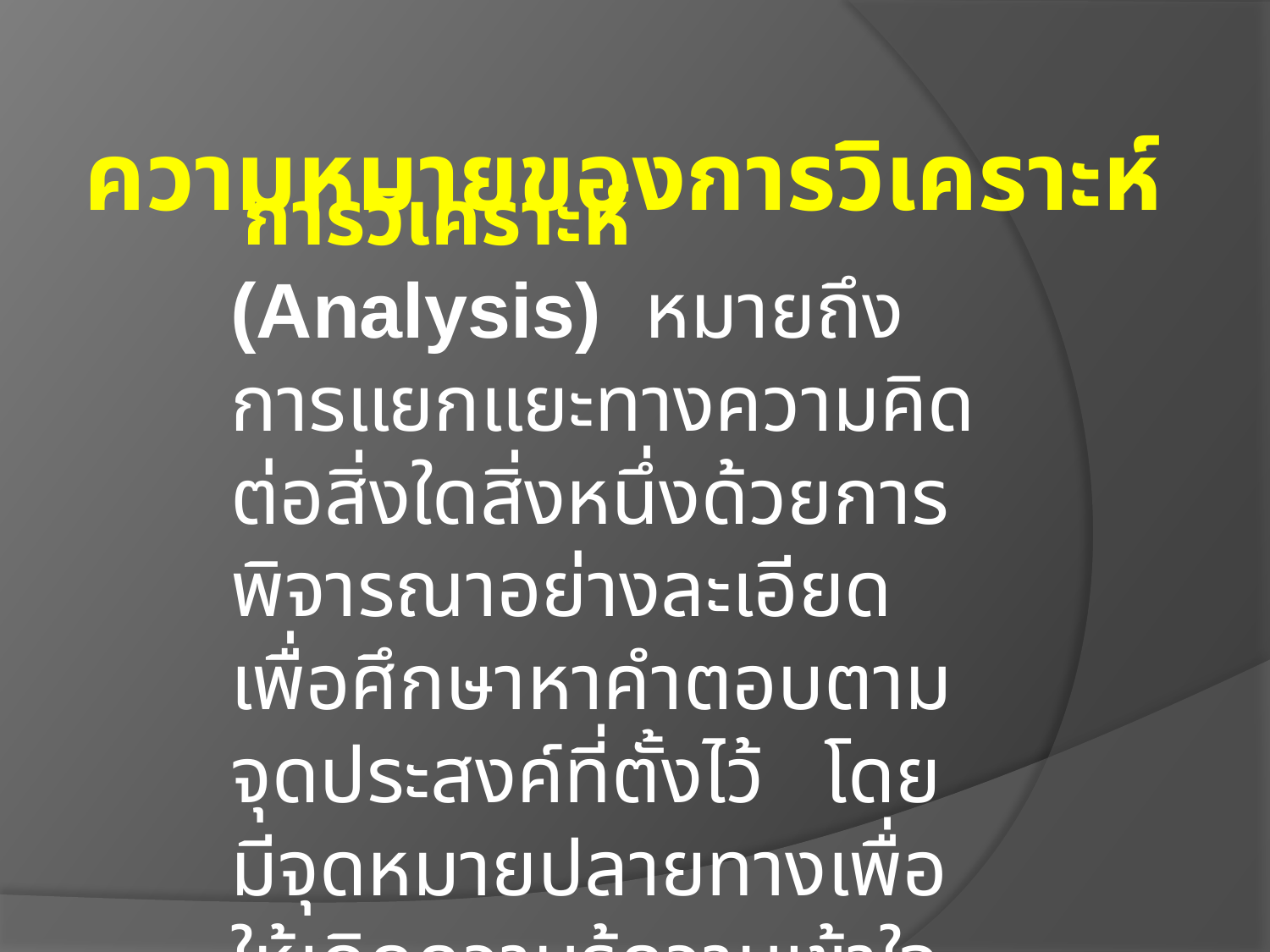

ความหมายของการวิเคราะห์
การวิเคราะห์ (Analysis)  หมายถึง การแยกแยะทางความคิดต่อสิ่งใดสิ่งหนึ่งด้วยการพิจารณาอย่างละเอียด  เพื่อศึกษาหาคำตอบตามจุดประสงค์ที่ตั้งไว้   โดยมีจุดหมายปลายทางเพื่อให้เกิดความรู้ความเข้าใจ